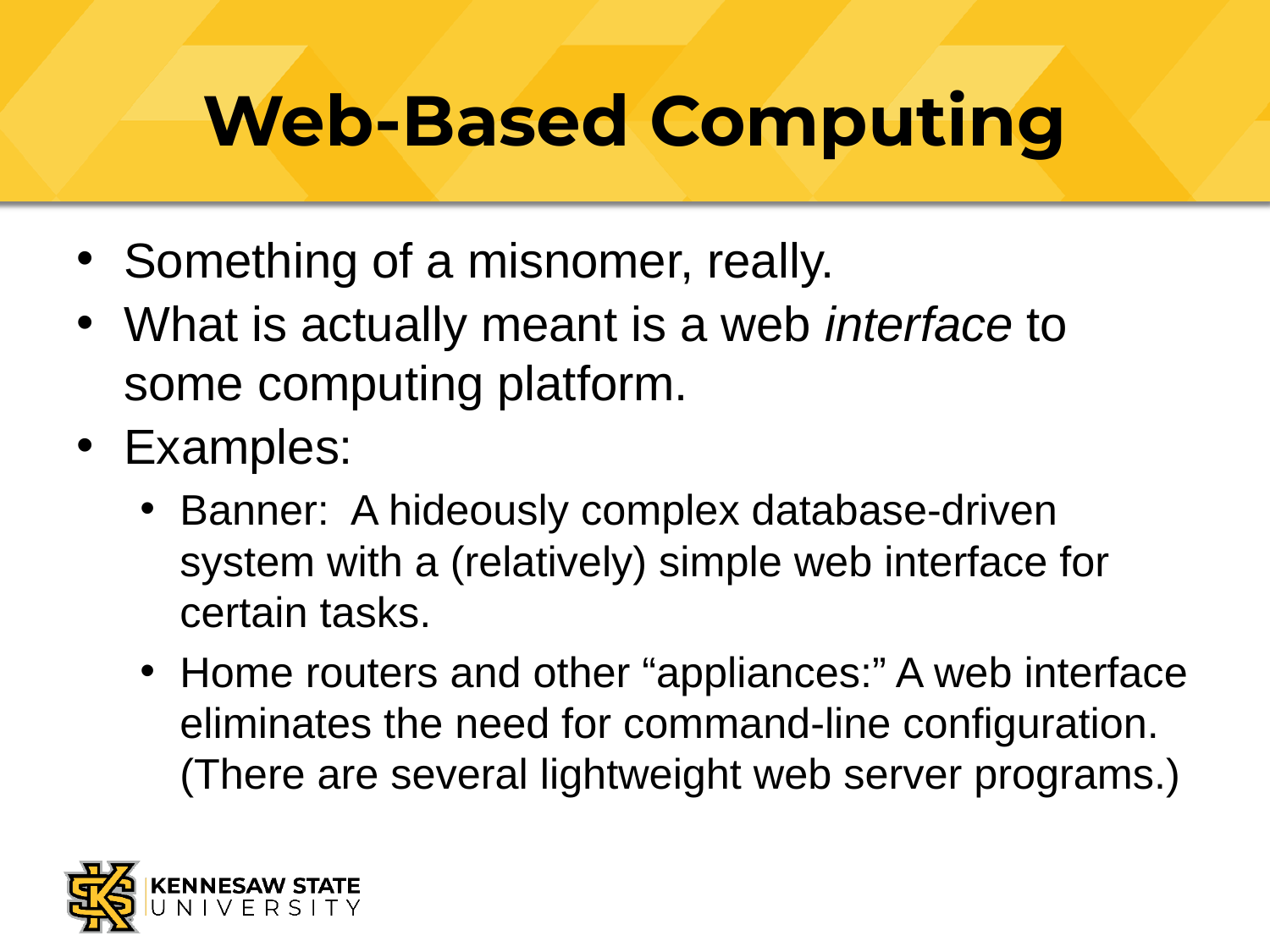

# Web-Based Computing
Something of a misnomer, really.
What is actually meant is a web interface to some computing platform.
Examples:
Banner:  A hideously complex database-driven system with a (relatively) simple web interface for certain tasks.
Home routers and other “appliances:” A web interface eliminates the need for command-line configuration.  (There are several lightweight web server programs.)